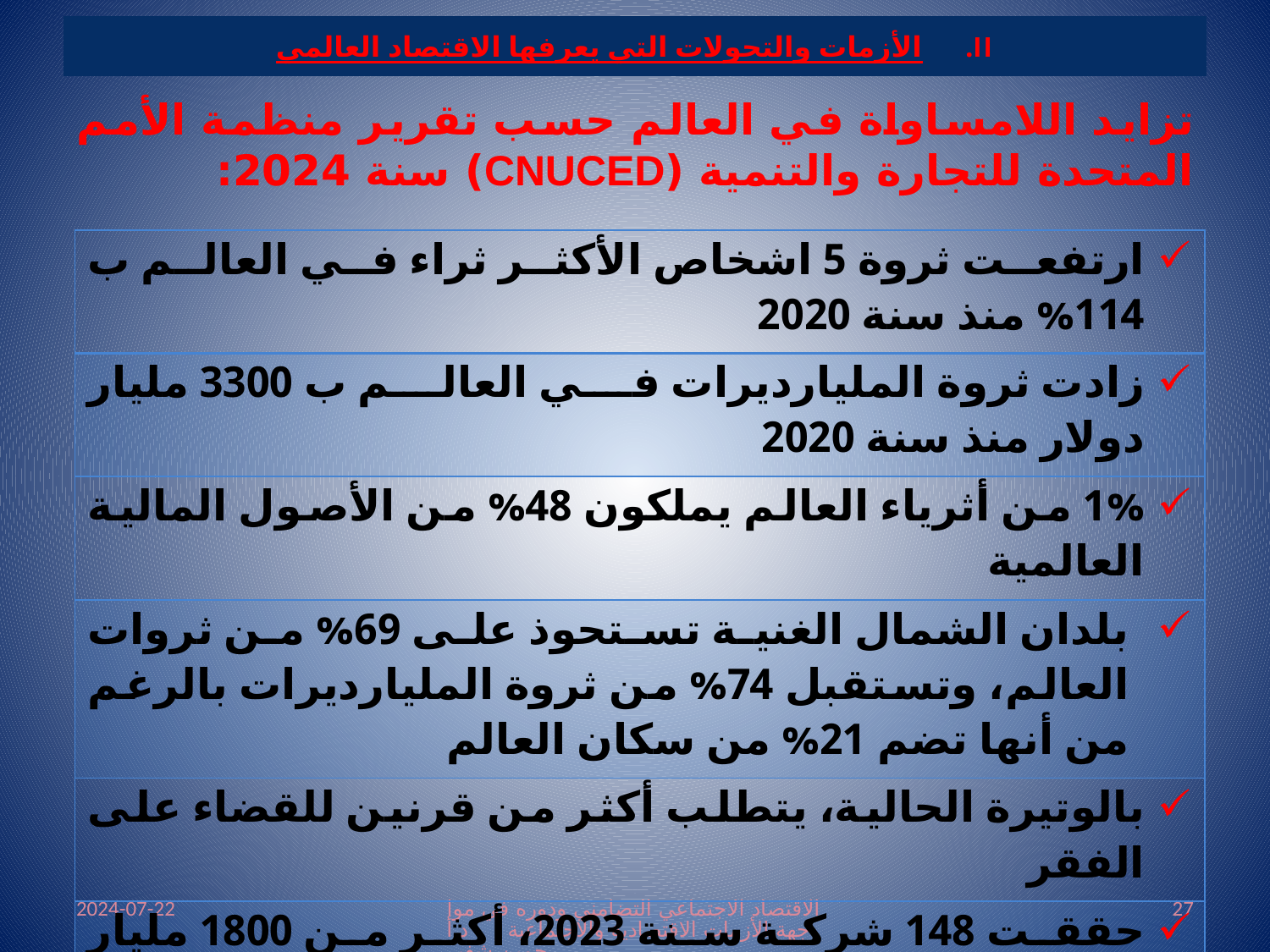

# الأزمات والتحولات التي يعرفها الاقتصاد العالمي
تزايد اللامساواة في العالم حسب تقرير منظمة الأمم المتحدة للتجارة والتنمية (CNUCED) سنة 2024:

| ارتفعت ثروة 5 اشخاص الأكثر ثراء في العالم ب 114% منذ سنة 2020 |
| --- |
| زادت ثروة المليارديرات في العالم ب 3300 مليار دولار منذ سنة 2020 |
| 1% من أثرياء العالم يملكون 48% من الأصول المالية العالمية |
| بلدان الشمال الغنية تستحوذ على 69% من ثروات العالم، وتستقبل 74% من ثروة المليارديرات بالرغم من أنها تضم 21% من سكان العالم |
| بالوتيرة الحالية، يتطلب أكثر من قرنين للقضاء على الفقر |
| حققت 148 شركة سنة 2023، أكثر من 1800 مليار دولار، أي بزيادة 52% من متوسط 3 سنوات السابقة |
| حوالي ثلث سكان العالم، أي 2.6 مليار شخص، غير متصلين بالإنترنت في عام 2023. |
2024-07-22
الاقتصاد الاجتماعي التضامني ودوره في مواجهة الأزمات الاقتصادية والاجتماعية      د.أحمين شفير
27